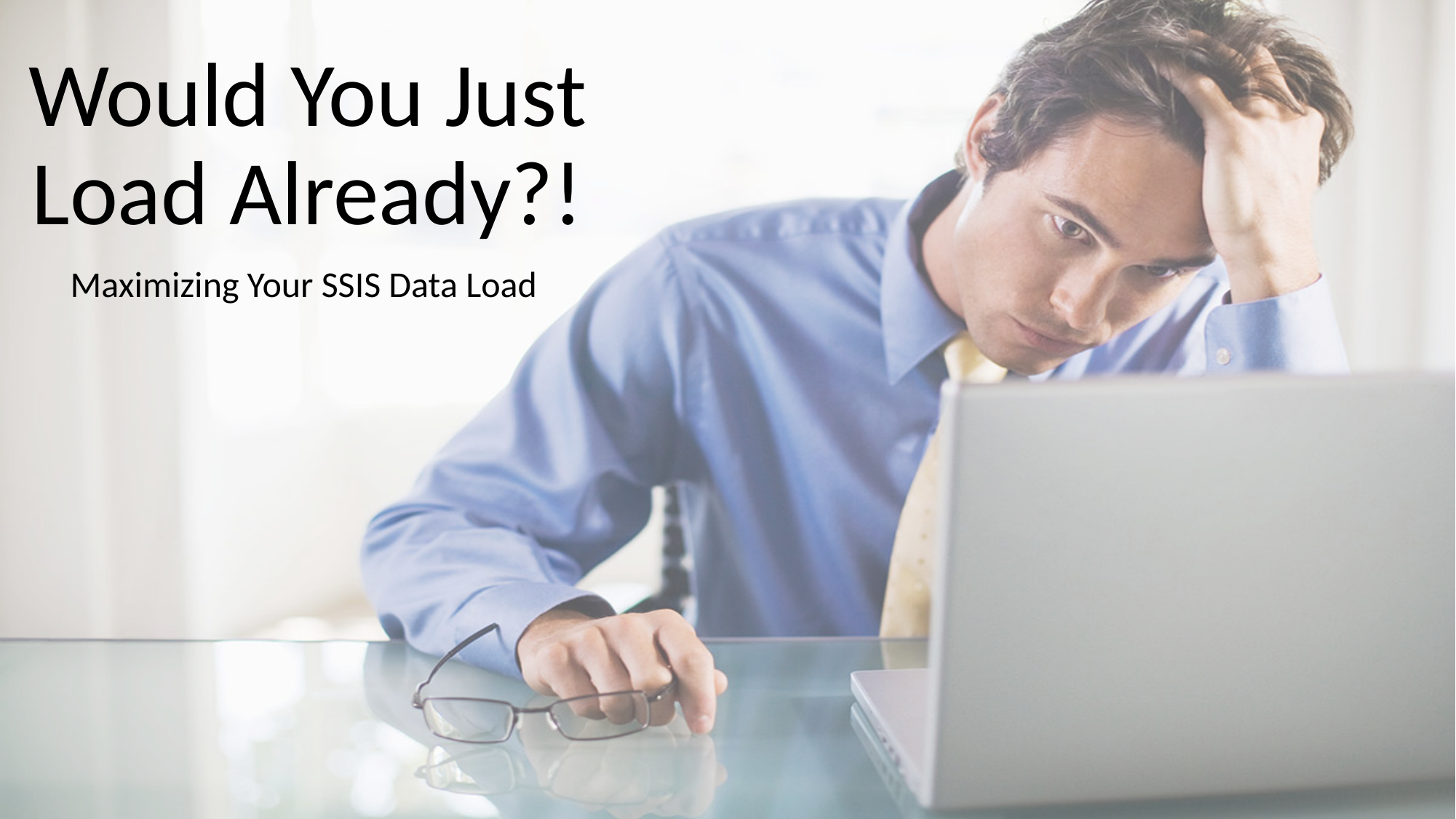

# Would You Just Load Already?!
Maximizing Your SSIS Data Load